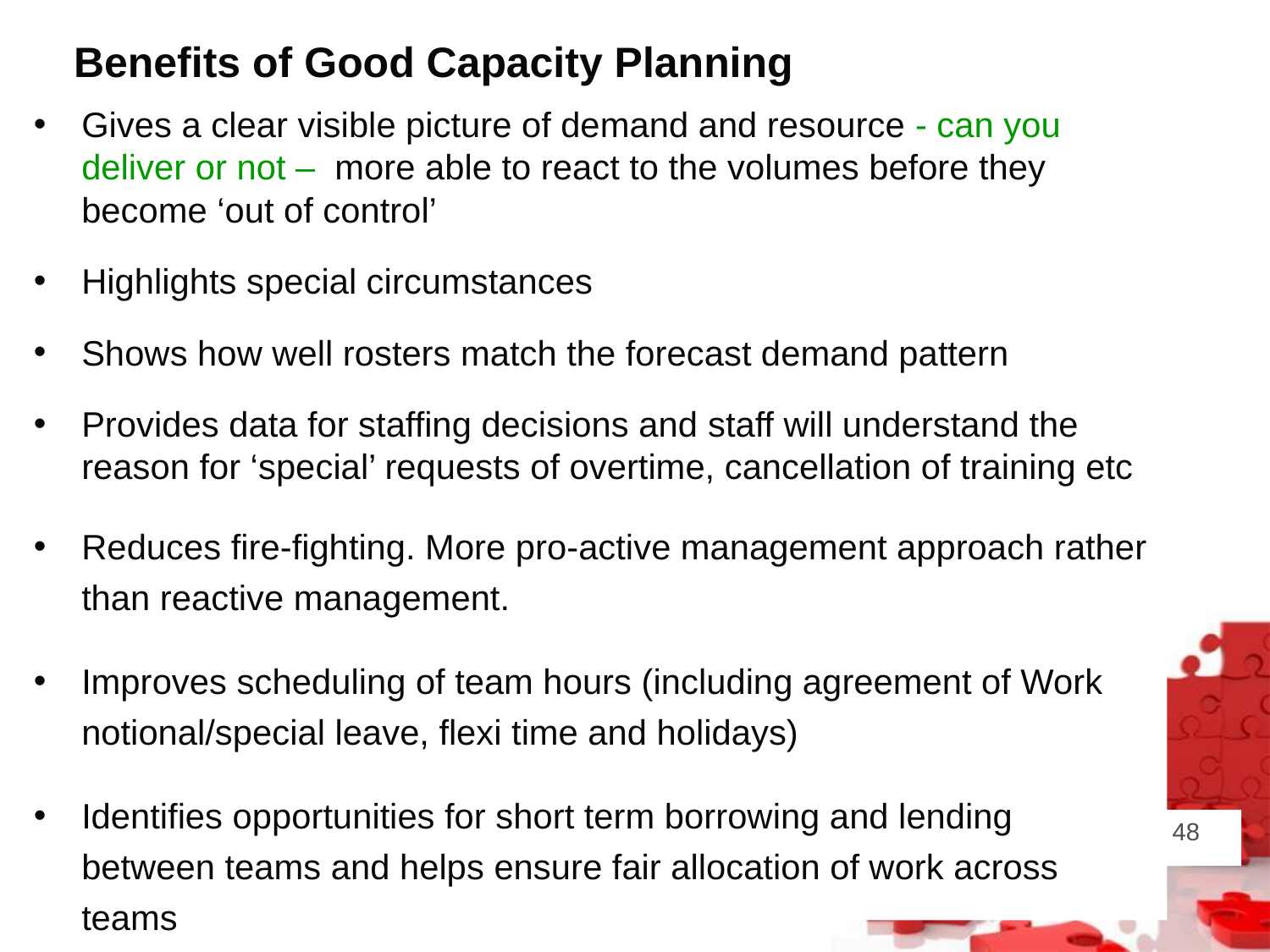

# Benefits of Good Capacity Planning
Gives a clear visible picture of demand and resource - can you deliver or not –  more able to react to the volumes before they become ‘out of control’

Highlights special circumstances

Shows how well rosters match the forecast demand pattern

Provides data for staffing decisions and staff will understand the reason for ‘special’ requests of overtime, cancellation of training etc

Reduces fire-fighting. More pro-active management approach rather than reactive management.

Improves scheduling of team hours (including agreement of Work notional/special leave, flexi time and holidays)

Identifies opportunities for short term borrowing and lending between teams and helps ensure fair allocation of work across teams
48